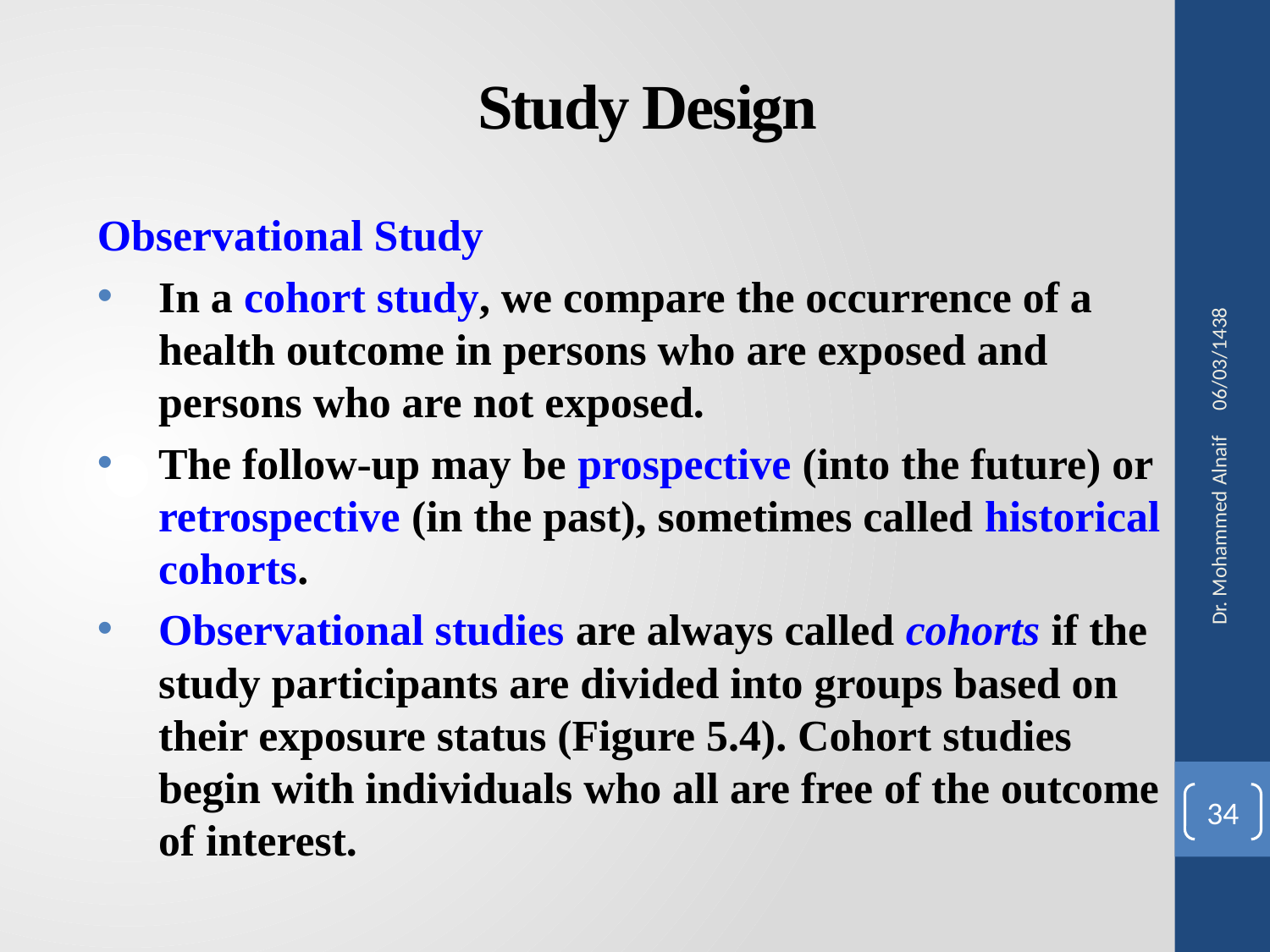

# Study Design
Observational Study
In a cohort study, we compare the occurrence of a health outcome in persons who are exposed and persons who are not exposed.
The follow-up may be prospective (into the future) or retrospective (in the past), sometimes called historical cohorts.
Observational studies are always called cohorts if the study participants are divided into groups based on their exposure status (Figure 5.4). Cohort studies begin with individuals who all are free of the outcome of interest.
06/03/1438
Dr. Mohammed Alnaif
34